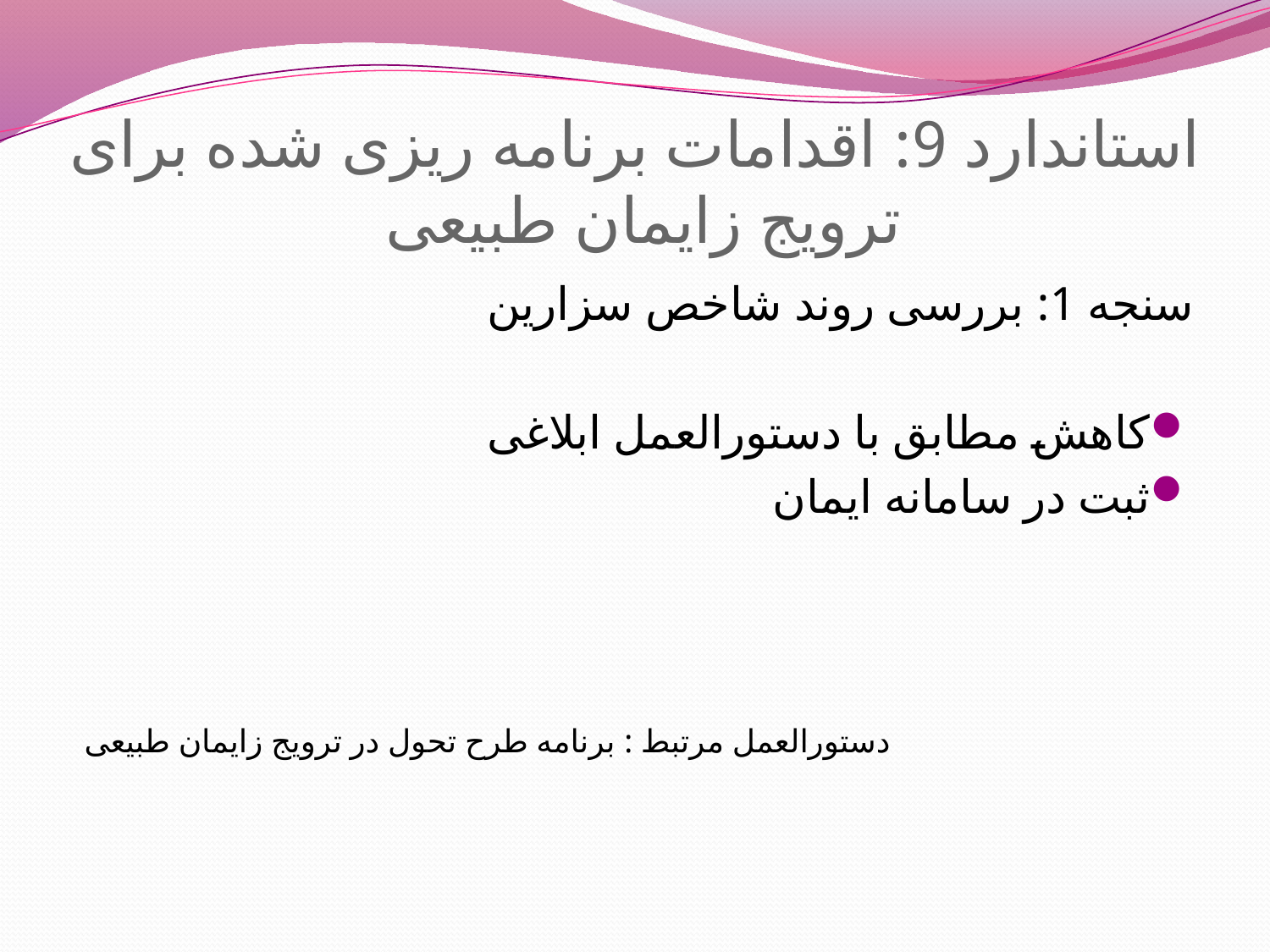

# استاندارد 9: اقدامات برنامه ریزی شده برای ترویج زایمان طبیعی
سنجه 1: بررسی روند شاخص سزارین

کاهش مطابق با دستورالعمل ابلاغی
ثبت در سامانه ایمان

دستورالعمل مرتبط : برنامه طرح تحول در ترویج زایمان طبیعی